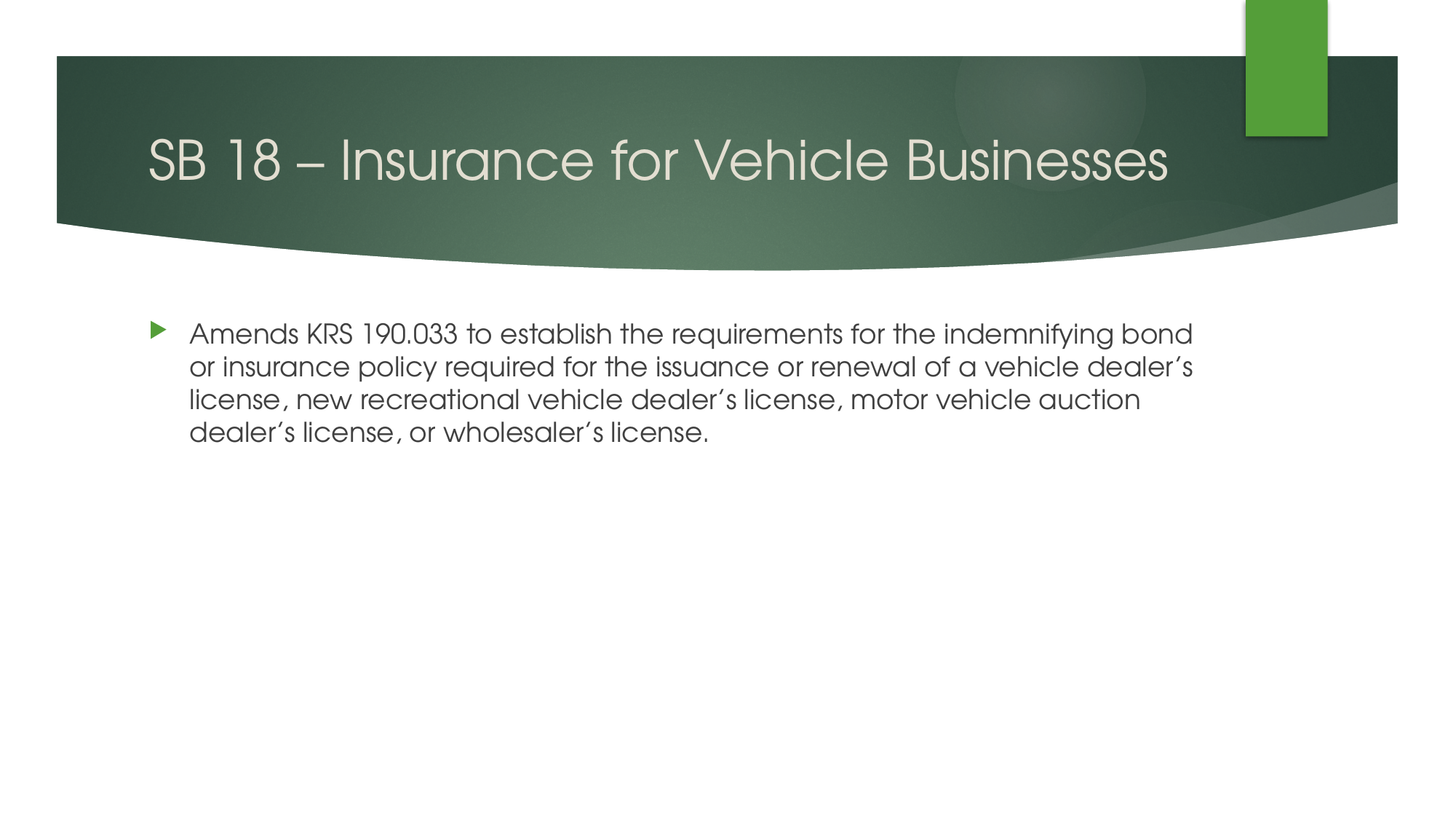

# SB 18 – Insurance for Vehicle Businesses
Amends KRS 190.033 to establish the requirements for the indemnifying bond or insurance policy required for the issuance or renewal of a vehicle dealer’s license, new recreational vehicle dealer’s license, motor vehicle auction dealer’s license, or wholesaler’s license.